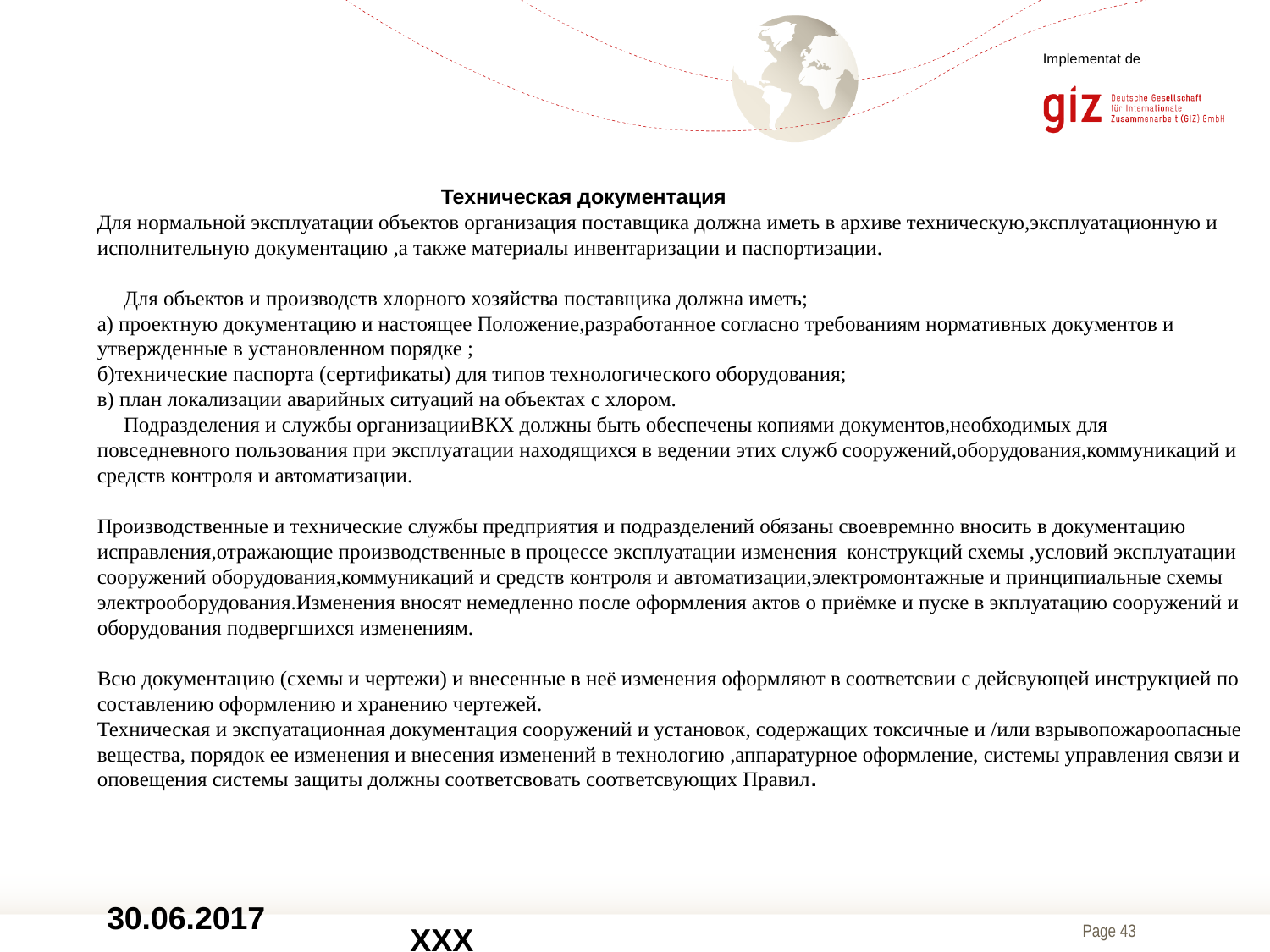

Implementat de
                                                          Техническая документация
Для нормальной эксплуатации объектов организация поставщика должна иметь в архиве техническую,эксплуатационную и исполнительную документацию ,а также материалы инвентаризации и паспортизации.
     Для объектов и производств хлорного хозяйства поставщика должна иметь;
а) проектную документацию и настоящее Положение,разработанное согласно требованиям нормативных документов и утвержденные в установленном порядке ;
б)технические паспорта (сертификаты) для типов технологического оборудования;
в) план локализации аварийных ситуаций на объектах с хлором.
     Подразделения и службы организацииВКХ должны быть обеспечены копиями документов,необходимых для повседневного пользования при эксплуатации находящихся в ведении этих служб сооружений,оборудования,коммуникаций и средств контроля и автоматизации.
Производственные и технические службы предприятия и подразделений обязаны своевремнно вносить в документацию исправления,отражающие производственные в процессе эксплуатации изменения  конструкций схемы ,условий эксплуатации сооружений оборудования,коммуникаций и средств контроля и автоматизации,электромонтажные и принципиальные схемы электрооборудования.Изменения вносят немедленно после оформления актов о приёмке и пуске в экплуатацию сооружений и оборудования подвергшихся изменениям.
Всю документацию (схемы и чертежи) и внесенные в неё изменения оформляют в соответсвии с дейсвующей инструкцией по составлению оформлению и хранению чертежей.
Техническая и экспуатационная документация сооружений и установок, содержащих токсичные и /или взрывопожароопасные вещества, порядок ее изменения и внесения изменений в технологию ,аппаратурное оформление, системы управления связи и оповещения системы защиты должны соответсвовать соответсвующих Правил.
30.06.2017
XXX